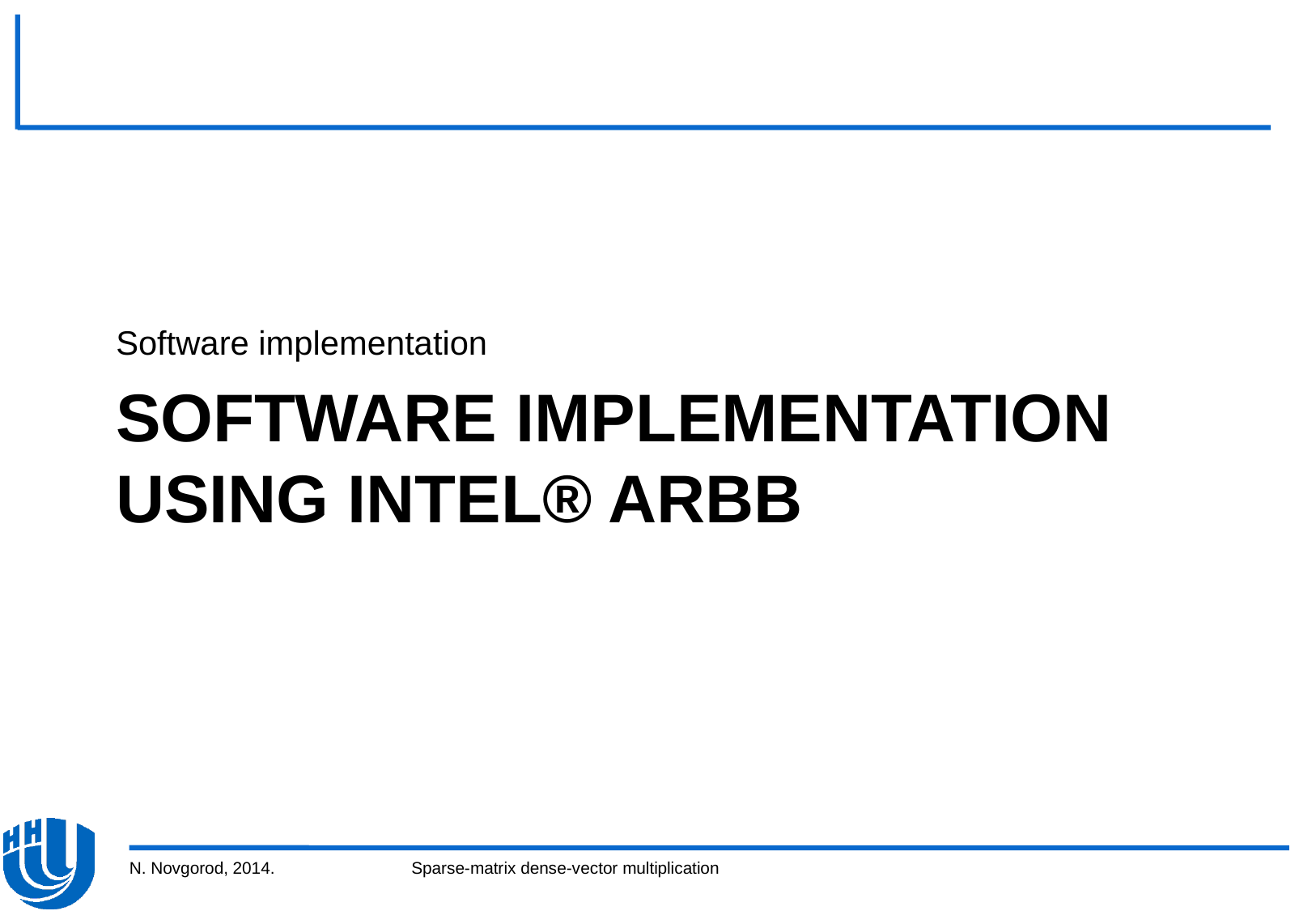

Software implementation
# Software implementation using Intel® ArBB
N. Novgorod, 2014.
Sparse-matrix dense-vector multiplication